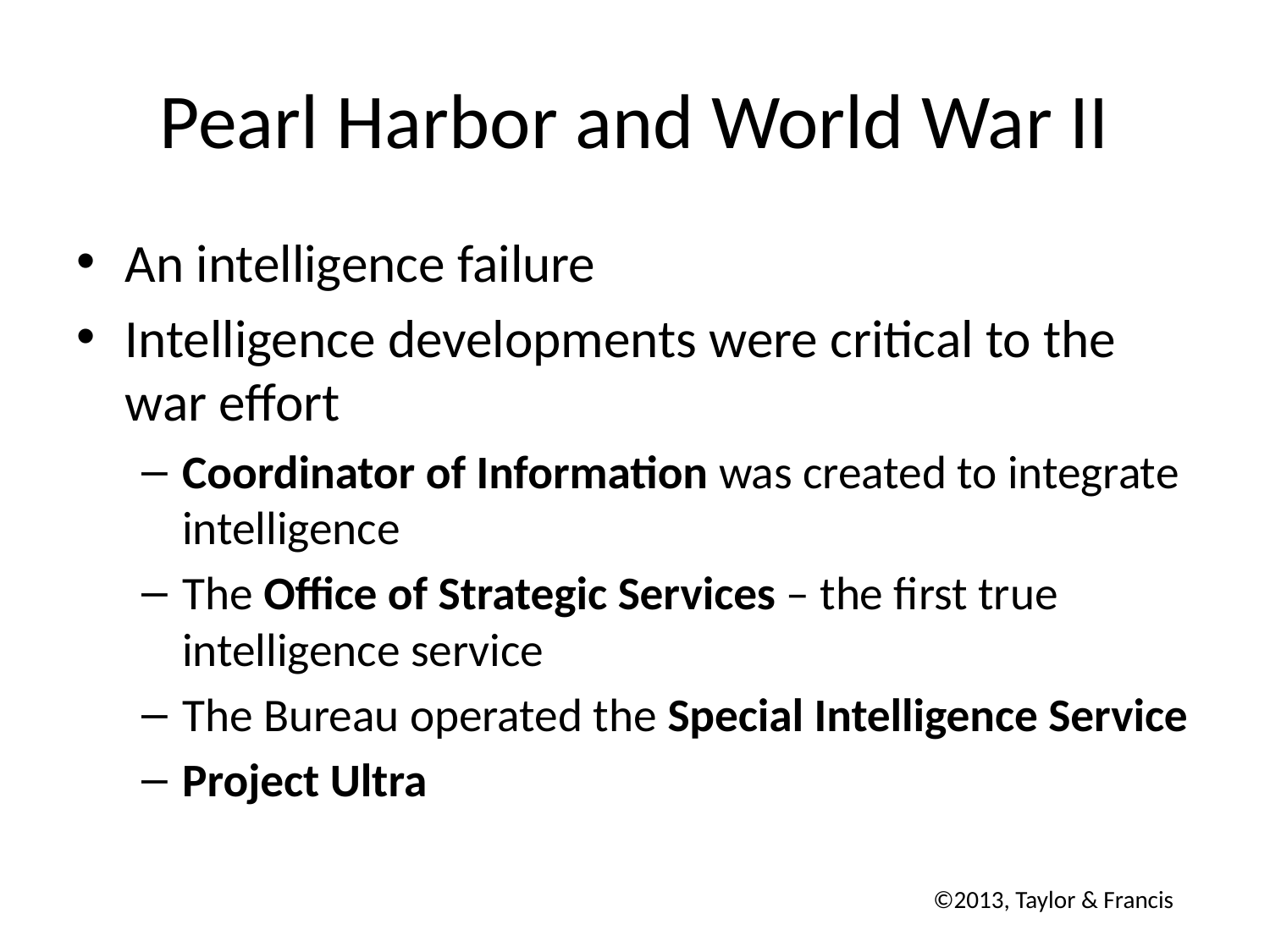

# Pearl Harbor and World War II
An intelligence failure
Intelligence developments were critical to the war effort
Coordinator of Information was created to integrate intelligence
The Office of Strategic Services – the first true intelligence service
The Bureau operated the Special Intelligence Service
Project Ultra

©2013, Taylor & Francis